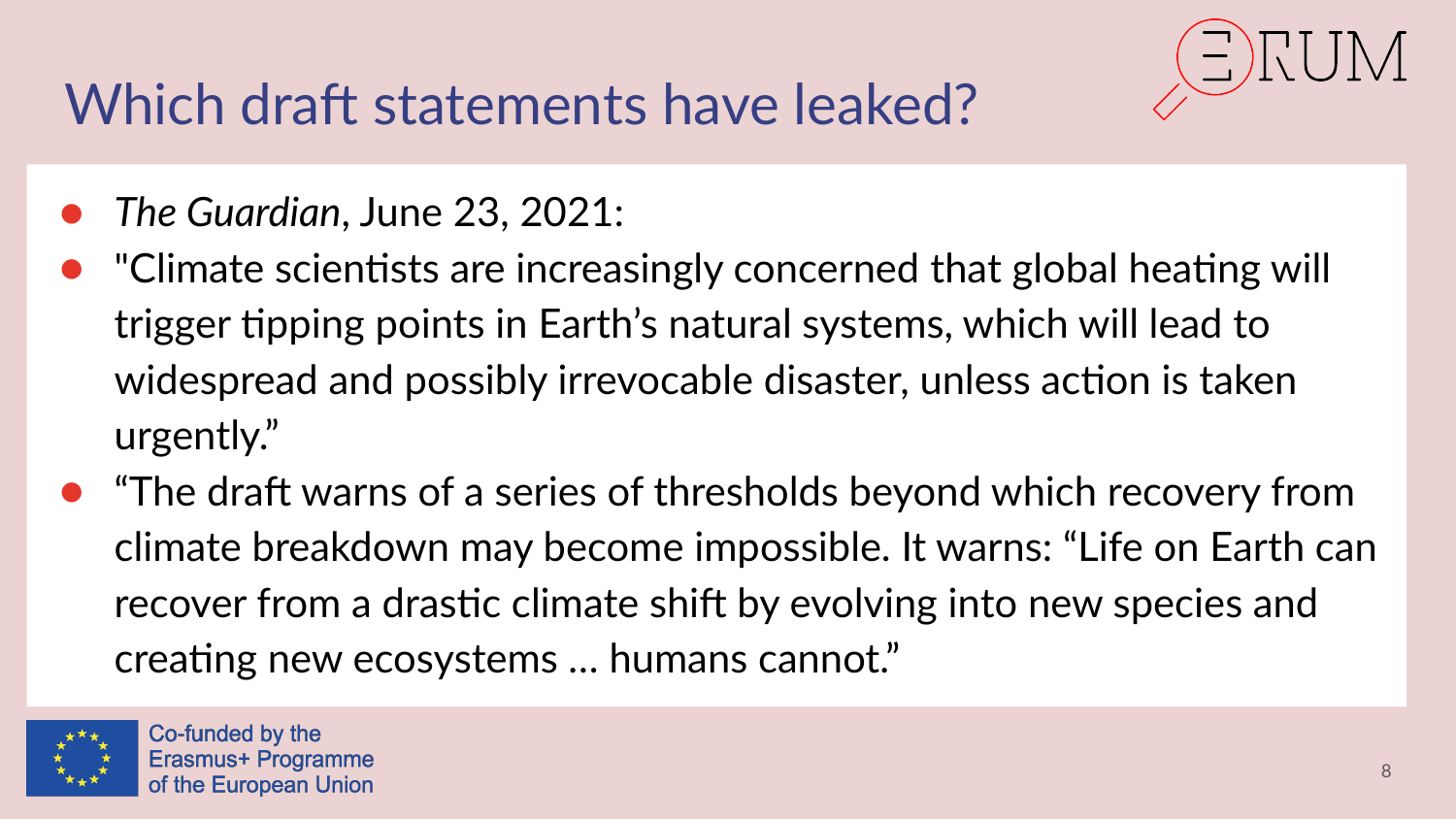

# Which draft statements have leaked?
The Guardian, June 23, 2021:
"Climate scientists are increasingly concerned that global heating will trigger tipping points in Earth’s natural systems, which will lead to widespread and possibly irrevocable disaster, unless action is taken urgently.”
“The draft warns of a series of thresholds beyond which recovery from climate breakdown may become impossible. It warns: “Life on Earth can recover from a drastic climate shift by evolving into new species and creating new ecosystems … humans cannot.”

8